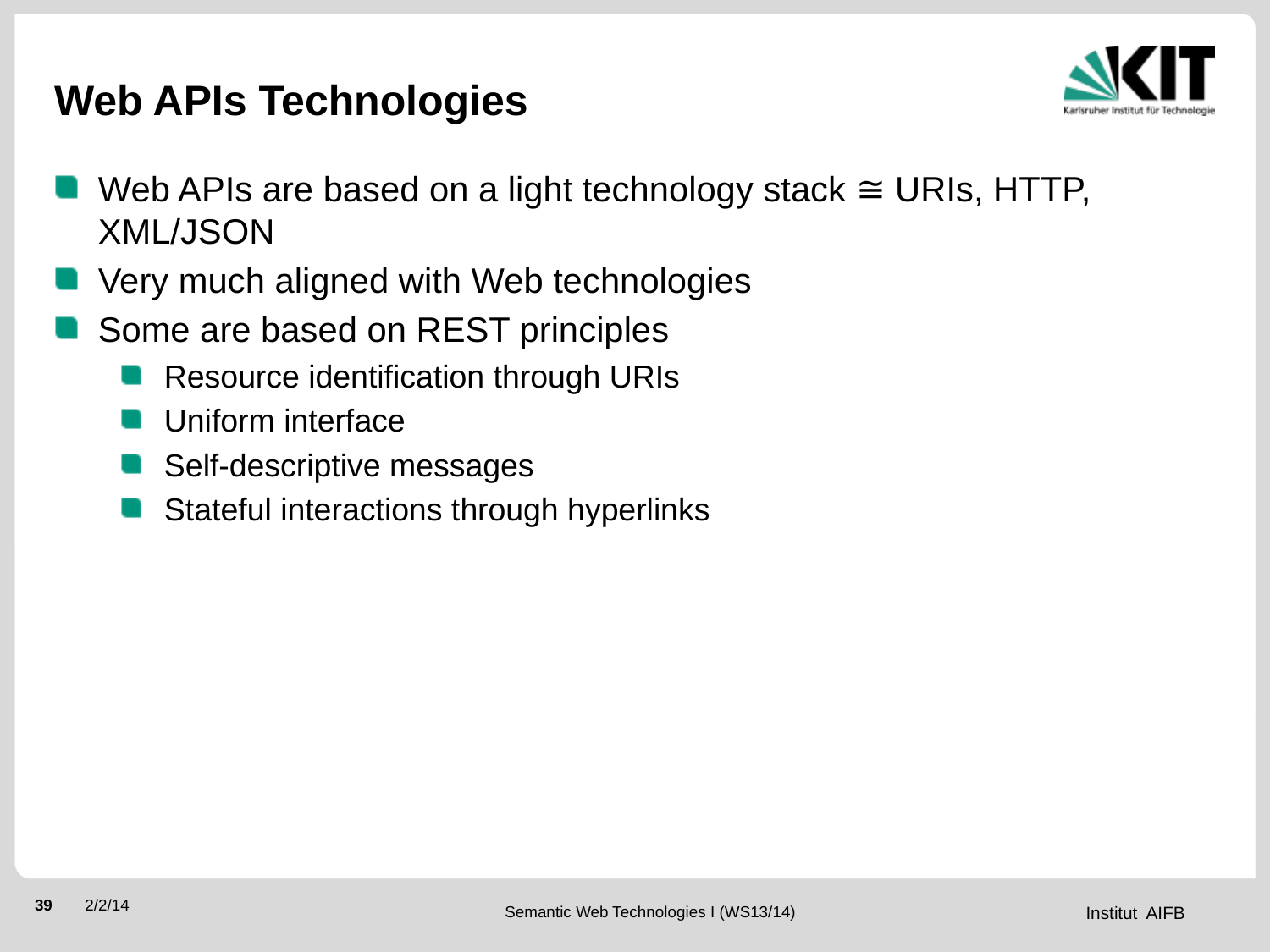

# Web APIs Technologies
Web APIs are based on a light technology stack ≅ URIs, HTTP, XML/JSON
Very much aligned with Web technologies
Some are based on REST principles
Resource identification through URIs
Uniform interface
Self-descriptive messages
Stateful interactions through hyperlinks